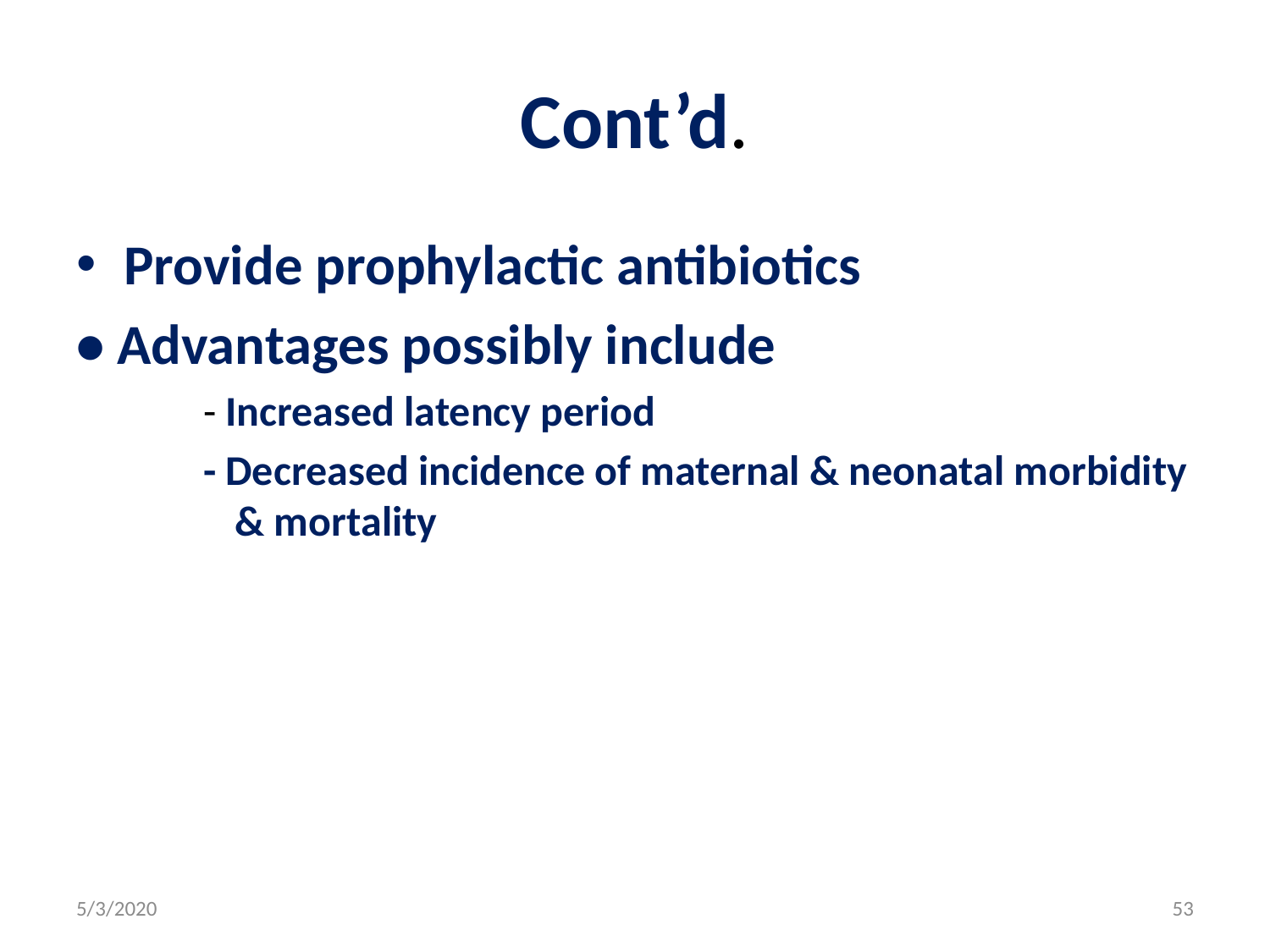

# Cont’d.
Provide prophylactic antibiotics
• Advantages possibly include
- Increased latency period
- Decreased incidence of maternal & neonatal morbidity & mortality
5/3/2020
53